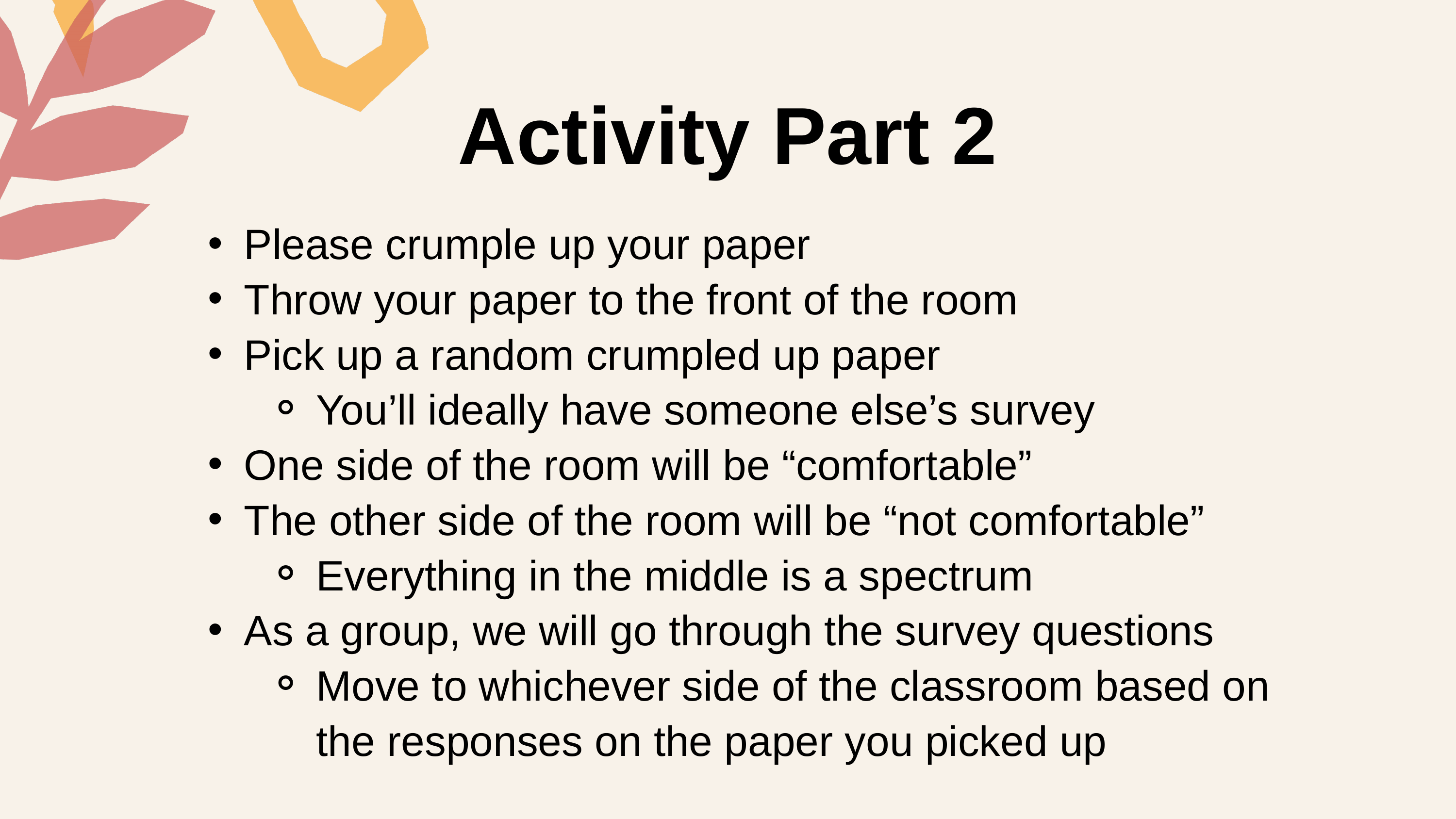

Activity Part 2
Please crumple up your paper
Throw your paper to the front of the room
Pick up a random crumpled up paper
You’ll ideally have someone else’s survey
One side of the room will be “comfortable”
The other side of the room will be “not comfortable”
Everything in the middle is a spectrum
As a group, we will go through the survey questions
Move to whichever side of the classroom based on the responses on the paper you picked up